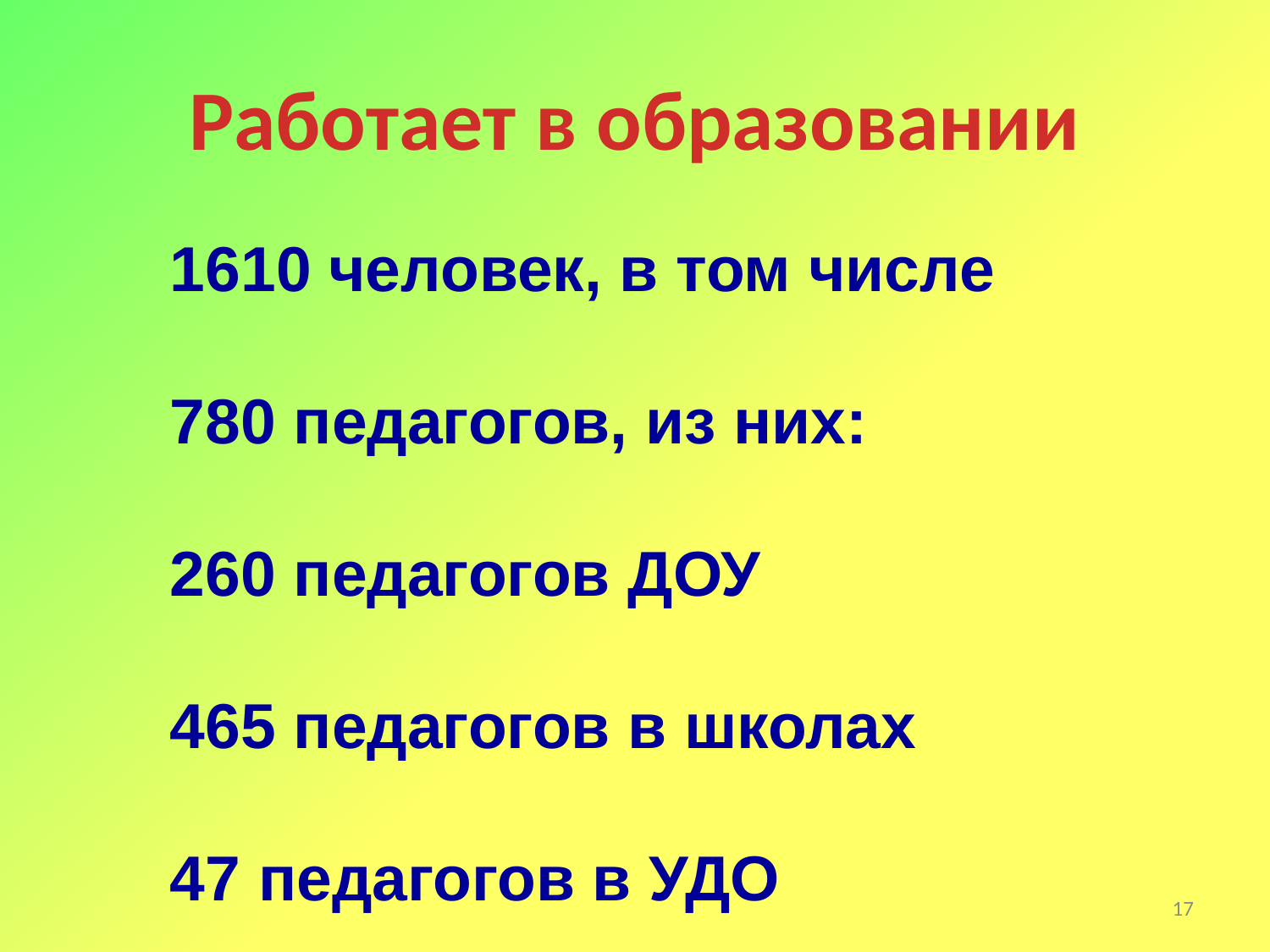

Работает в образовании
1610 человек, в том числе

780 педагогов, из них:

260 педагогов ДОУ

465 педагогов в школах

47 педагогов в УДО
17